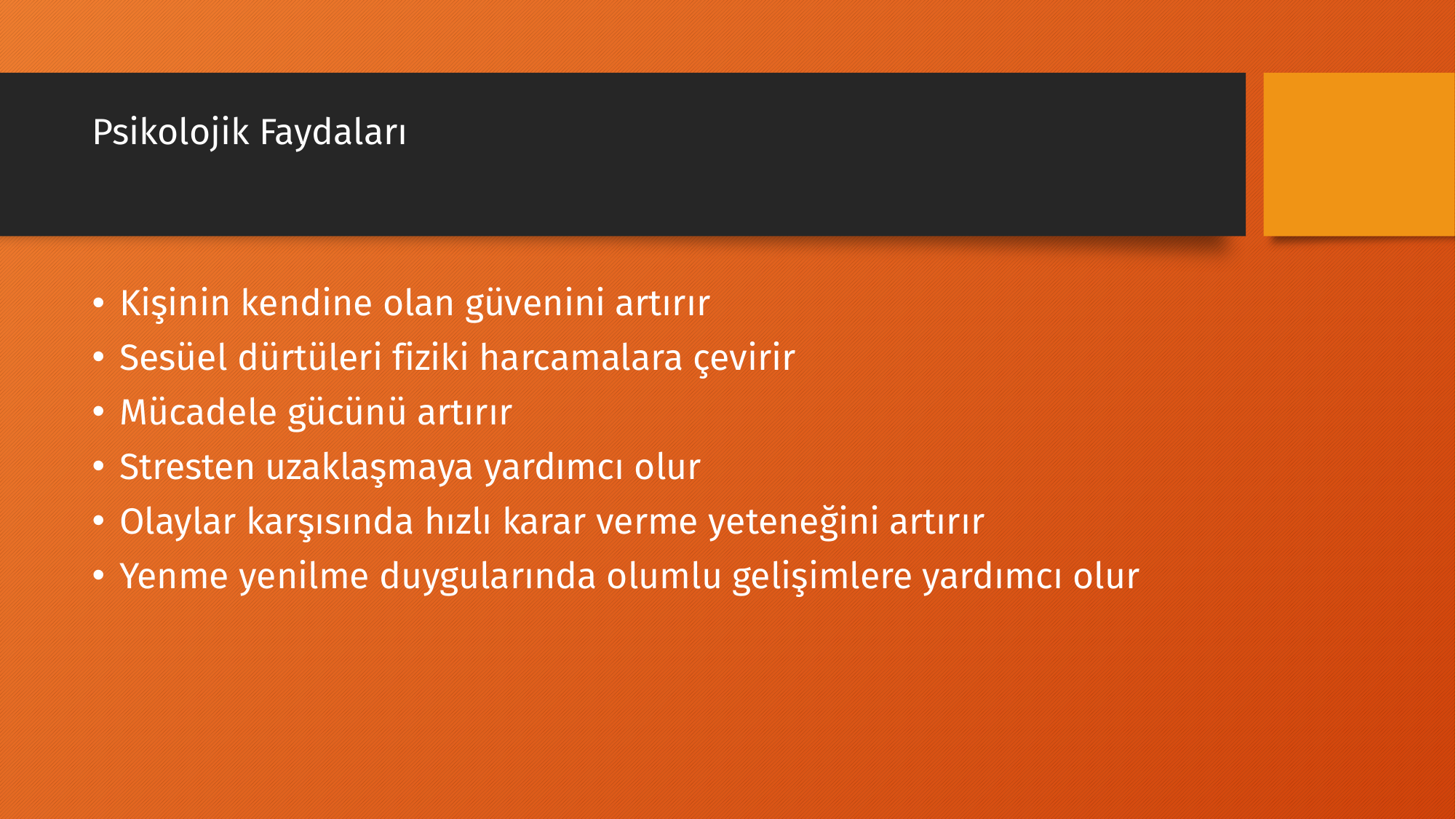

# Psikolojik Faydaları
Kişinin kendine olan güvenini artırır
Sesüel dürtüleri fiziki harcamalara çevirir
Mücadele gücünü artırır
Stresten uzaklaşmaya yardımcı olur
Olaylar karşısında hızlı karar verme yeteneğini artırır
Yenme yenilme duygularında olumlu gelişimlere yardımcı olur